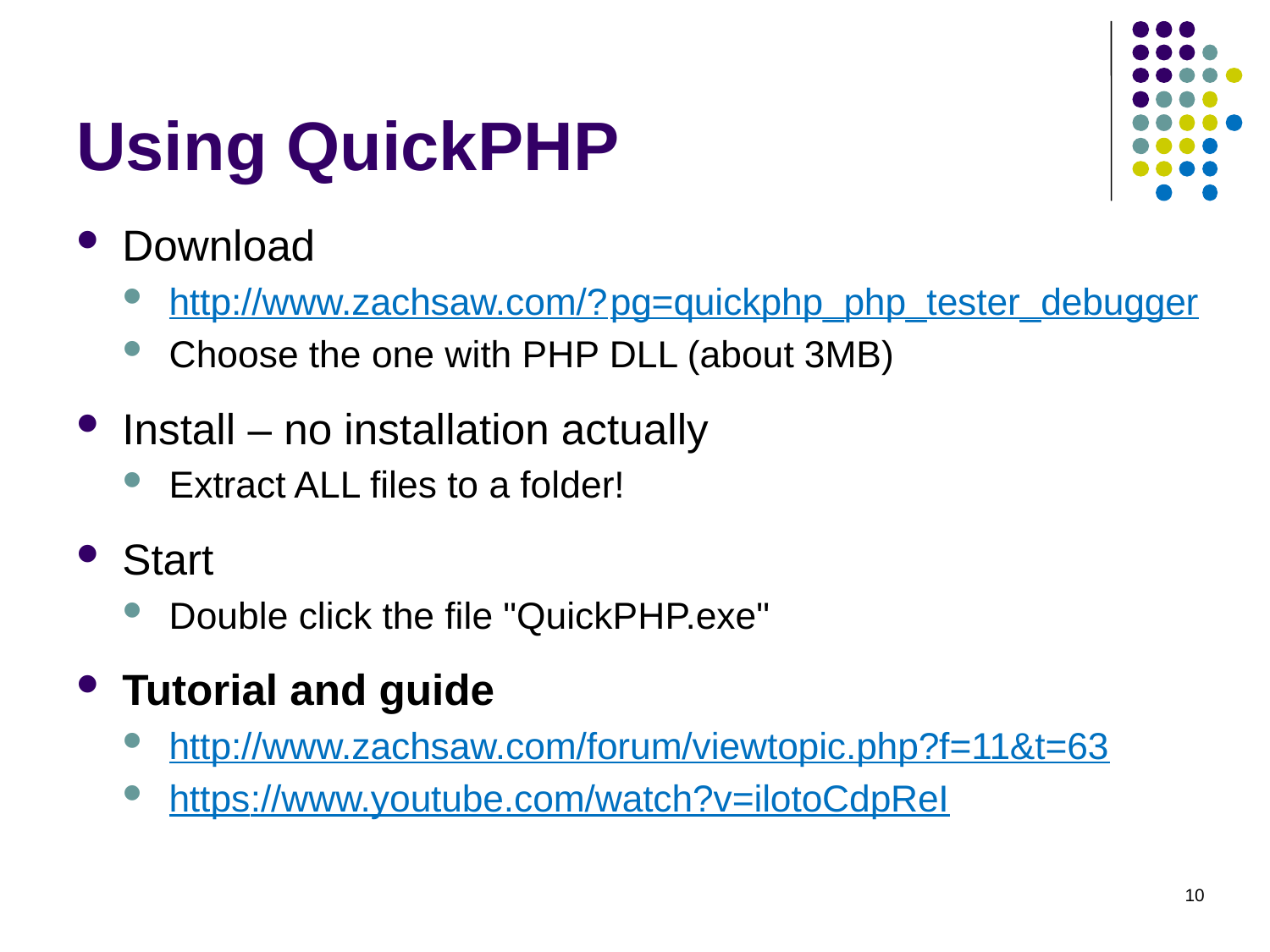

# Using QuickPHP
Download
http://www.zachsaw.com/?pg=quickphp_php_tester_debugger
Choose the one with PHP DLL (about 3MB)
Install – no installation actually
Extract ALL files to a folder!
Start
Double click the file "QuickPHP.exe"
Tutorial and guide
http://www.zachsaw.com/forum/viewtopic.php?f=11&t=63
https://www.youtube.com/watch?v=ilotoCdpReI
10